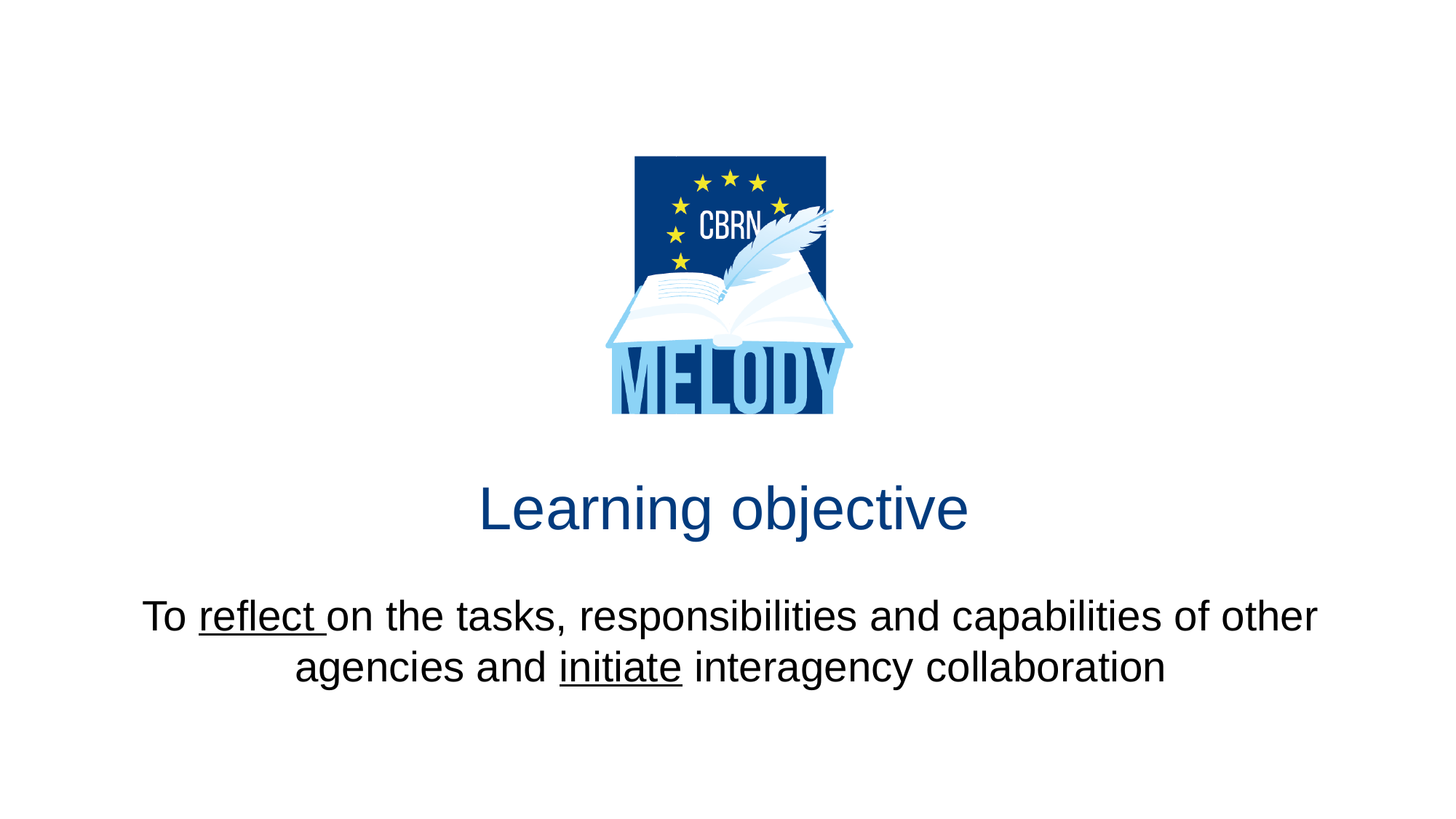

# Learning objective
To reflect on the tasks, responsibilities and capabilities of other agencies and initiate interagency collaboration